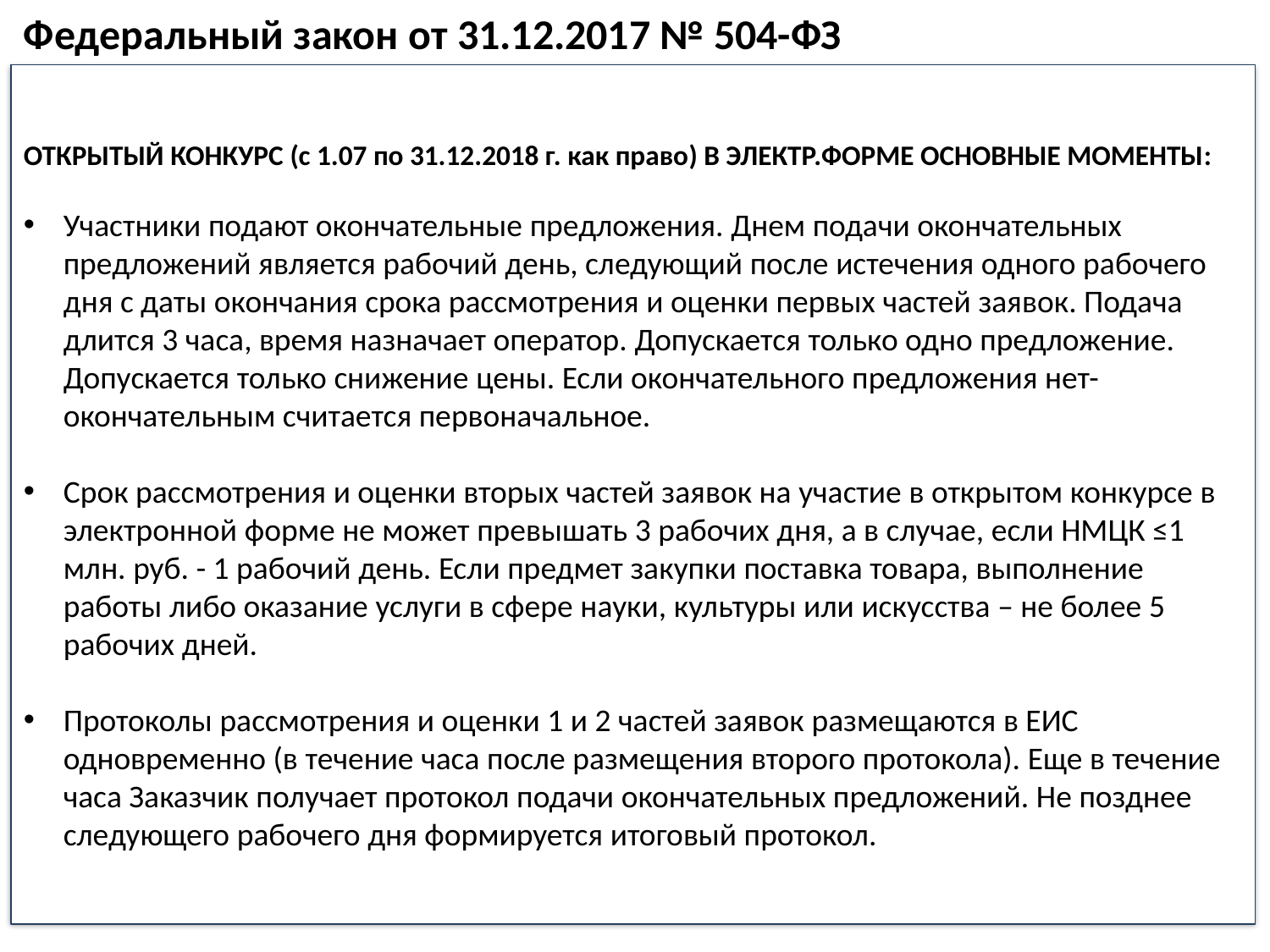

Федеральный закон от 31.12.2017 № 504-ФЗ
ОТКРЫТЫЙ КОНКУРС (c 1.07 по 31.12.2018 г. как право) В ЭЛЕКТР.ФОРМЕ ОСНОВНЫЕ МОМЕНТЫ:

Участники подают окончательные предложения. Днем подачи окончательных предложений является рабочий день, следующий после истечения одного рабочего дня с даты окончания срока рассмотрения и оценки первых частей заявок. Подача длится 3 часа, время назначает оператор. Допускается только одно предложение. Допускается только снижение цены. Если окончательного предложения нет-окончательным считается первоначальное.

Срок рассмотрения и оценки вторых частей заявок на участие в открытом конкурсе в электронной форме не может превышать 3 рабочих дня, а в случае, если НМЦК ≤1 млн. руб. - 1 рабочий день. Если предмет закупки поставка товара, выполнение работы либо оказание услуги в сфере науки, культуры или искусства – не более 5 рабочих дней.

Протоколы рассмотрения и оценки 1 и 2 частей заявок размещаются в ЕИС одновременно (в течение часа после размещения второго протокола). Еще в течение часа Заказчик получает протокол подачи окончательных предложений. Не позднее следующего рабочего дня формируется итоговый протокол.
70